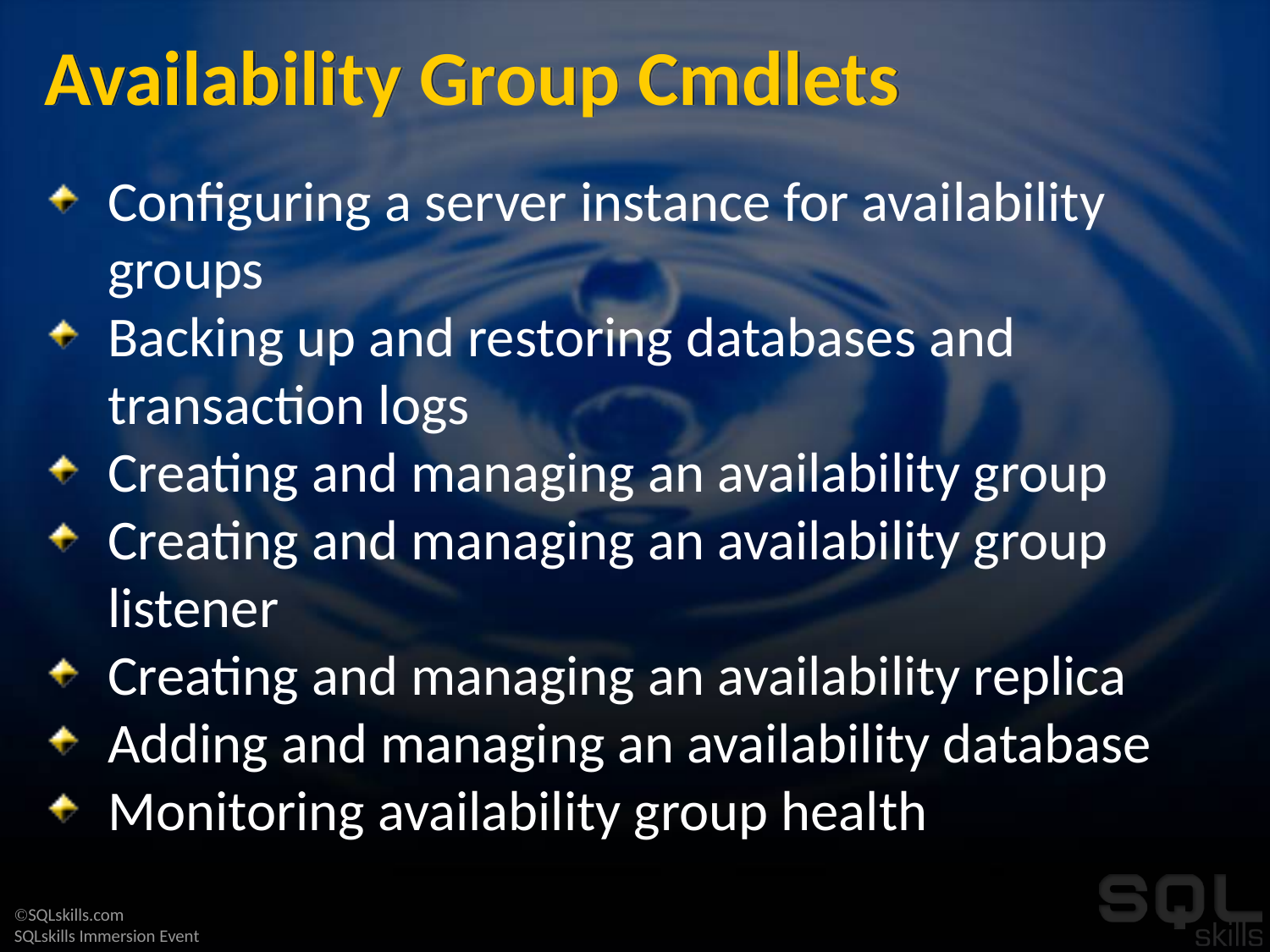

# Availability Group Cmdlets
Configuring a server instance for availability groups
Backing up and restoring databases and transaction logs
Creating and managing an availability group
Creating and managing an availability group listener
Creating and managing an availability replica
Adding and managing an availability database
Monitoring availability group health